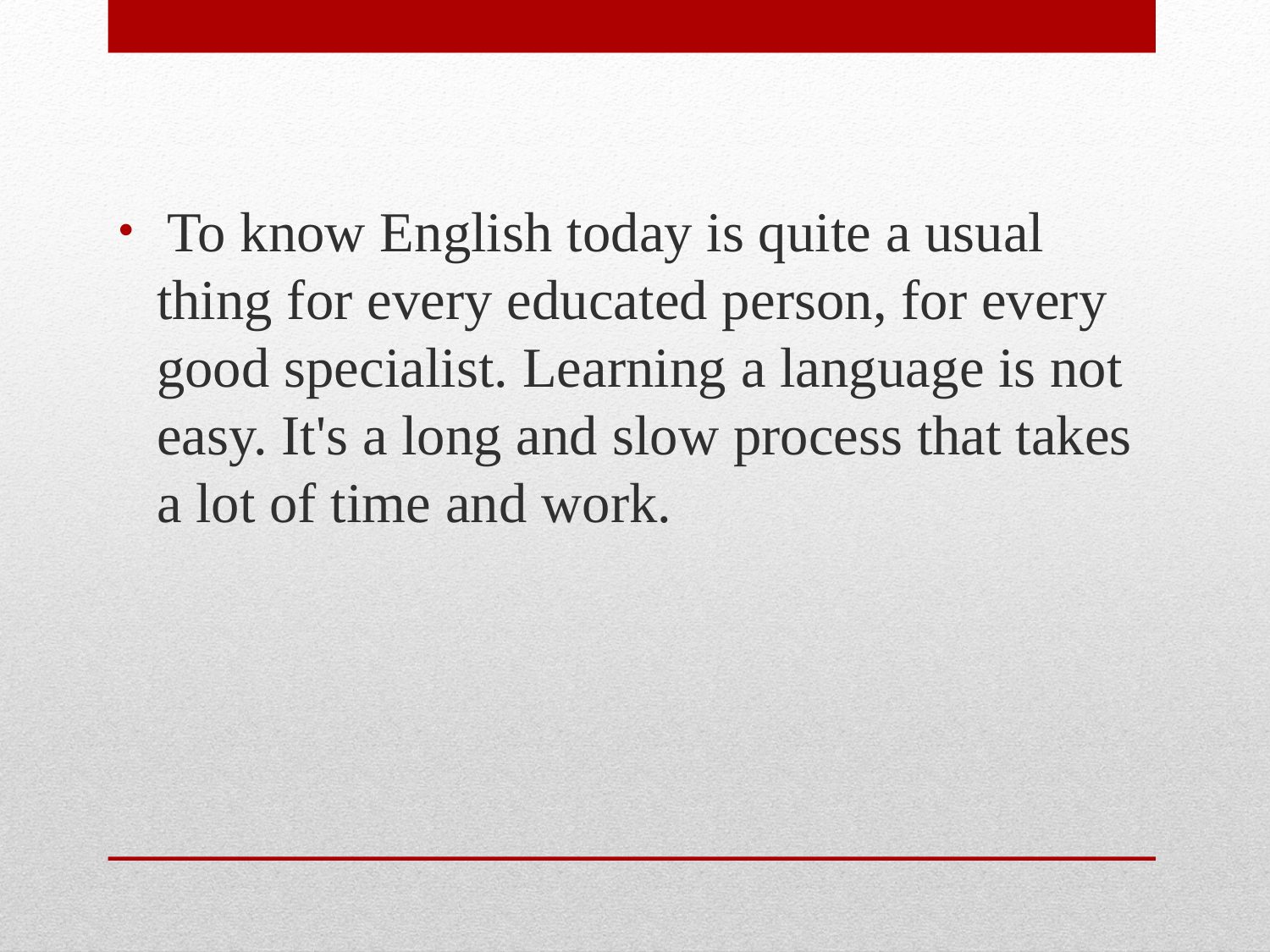

To know English today is quite a usual thing for every educated person, for every good specialist. Learning a language is not easy. It's a long and slow process that takes a lot of time and work.
#